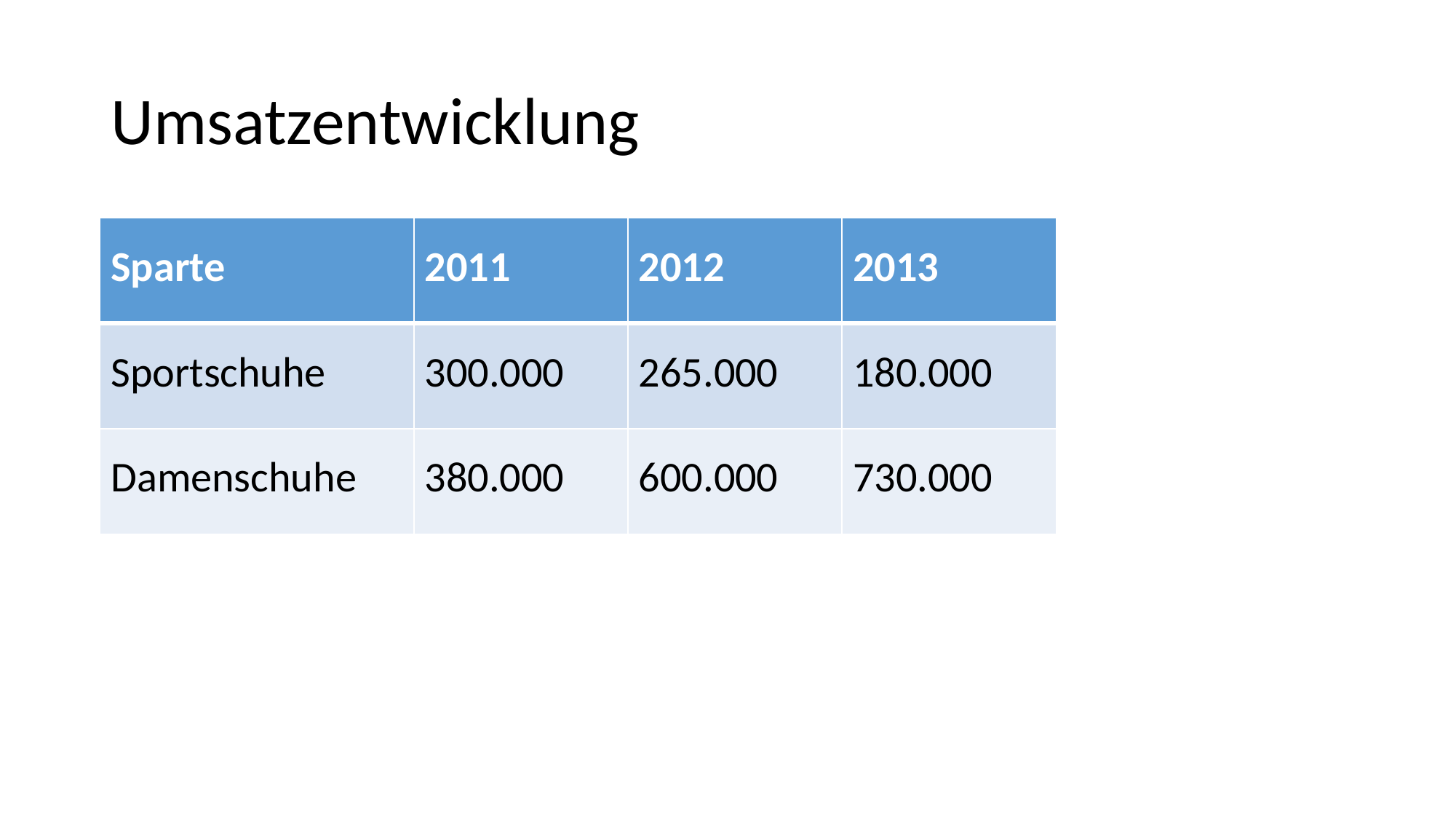

# Umsatzentwicklung
| Sparte | 2011 | 2012 | 2013 |
| --- | --- | --- | --- |
| Sportschuhe | 300.000 | 265.000 | 180.000 |
| Damenschuhe | 380.000 | 600.000 | 730.000 |